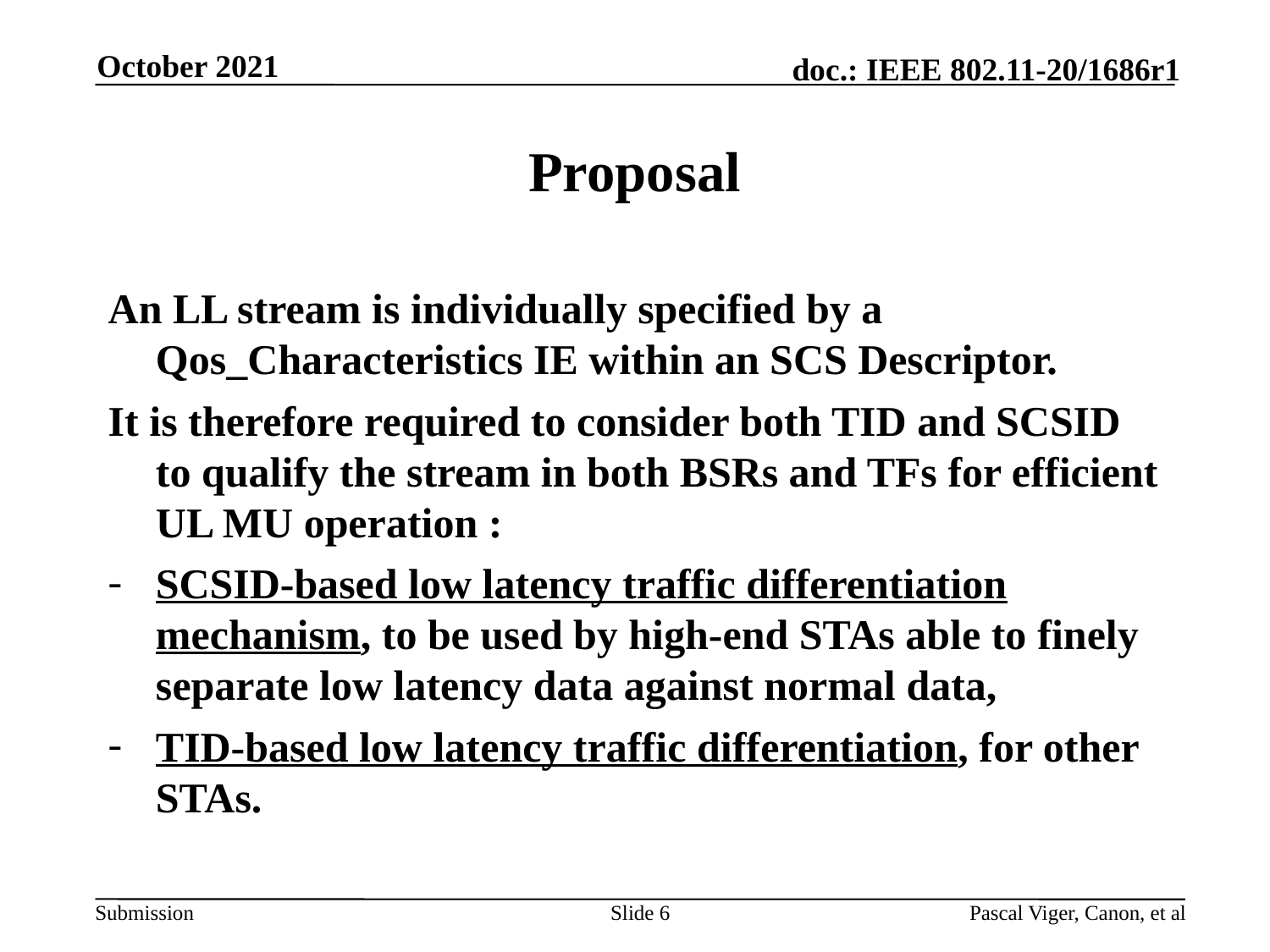

October 2021
# Proposal
An LL stream is individually specified by a Qos_Characteristics IE within an SCS Descriptor.
It is therefore required to consider both TID and SCSID to qualify the stream in both BSRs and TFs for efficient UL MU operation :
SCSID-based low latency traffic differentiation mechanism, to be used by high-end STAs able to finely separate low latency data against normal data,
TID-based low latency traffic differentiation, for other STAs.
Slide 6
Pascal Viger, Canon, et al